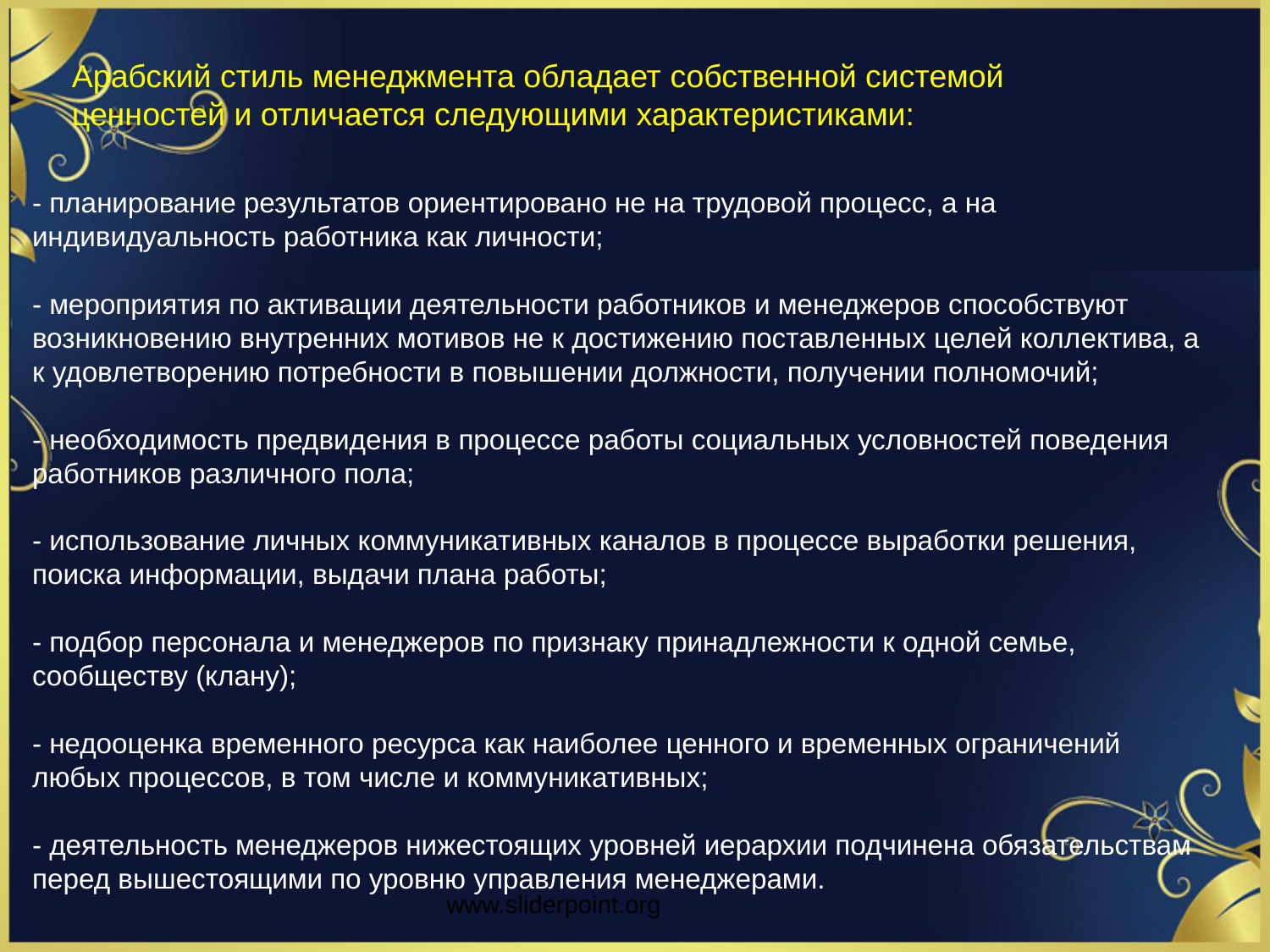

Арабский стиль менеджмента обладает собственной системой ценностей и отличается следующими характеристиками:
- планирование результатов ориентировано не на трудовой процесс, а на индивидуальность работника как личности;
- мероприятия по активации деятельности работников и менеджеров способствуют возникновению внутренних мотивов не к достижению поставленных целей коллектива, а к удовлетворению потребности в повышении должности, получении полномочий;
- необходимость предвидения в процессе работы социальных условностей поведения работников различного пола;
- использование личных коммуникативных каналов в процессе выработки решения, поиска информации, выдачи плана работы;
- подбор персонала и менеджеров по признаку принадлежности к одной семье, сообществу (клану);
- недооценка временного ресурса как наиболее ценного и временных ограничений любых процессов, в том числе и коммуникативных;
- деятельность менеджеров нижестоящих уровней иерархии подчинена обязательствам перед вышестоящими по уровню управления менеджерами.
www.sliderpoint.org